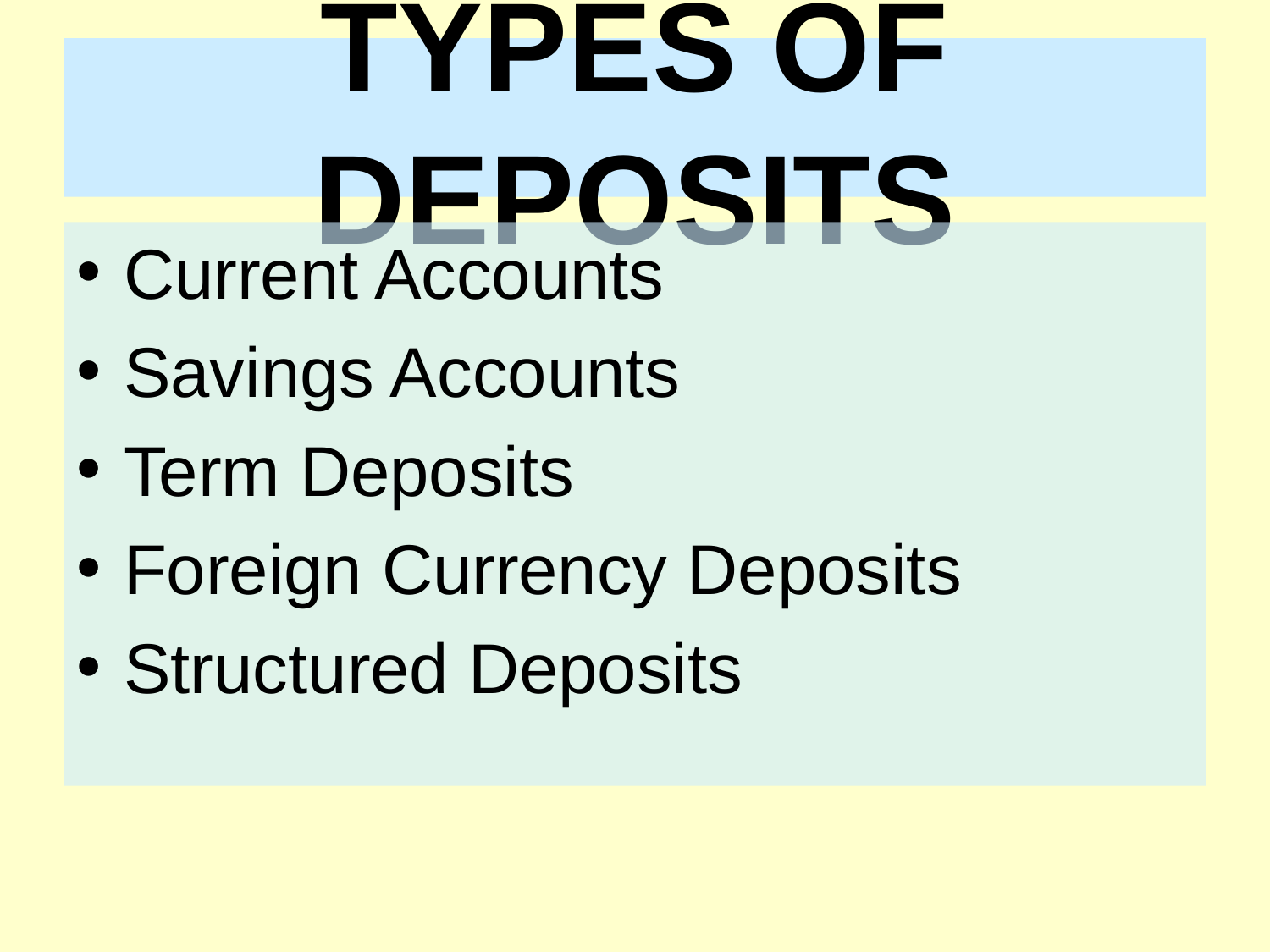

# TYPES OF DEPOSITS
Current Accounts
Savings Accounts
Term Deposits
Foreign Currency Deposits
Structured Deposits